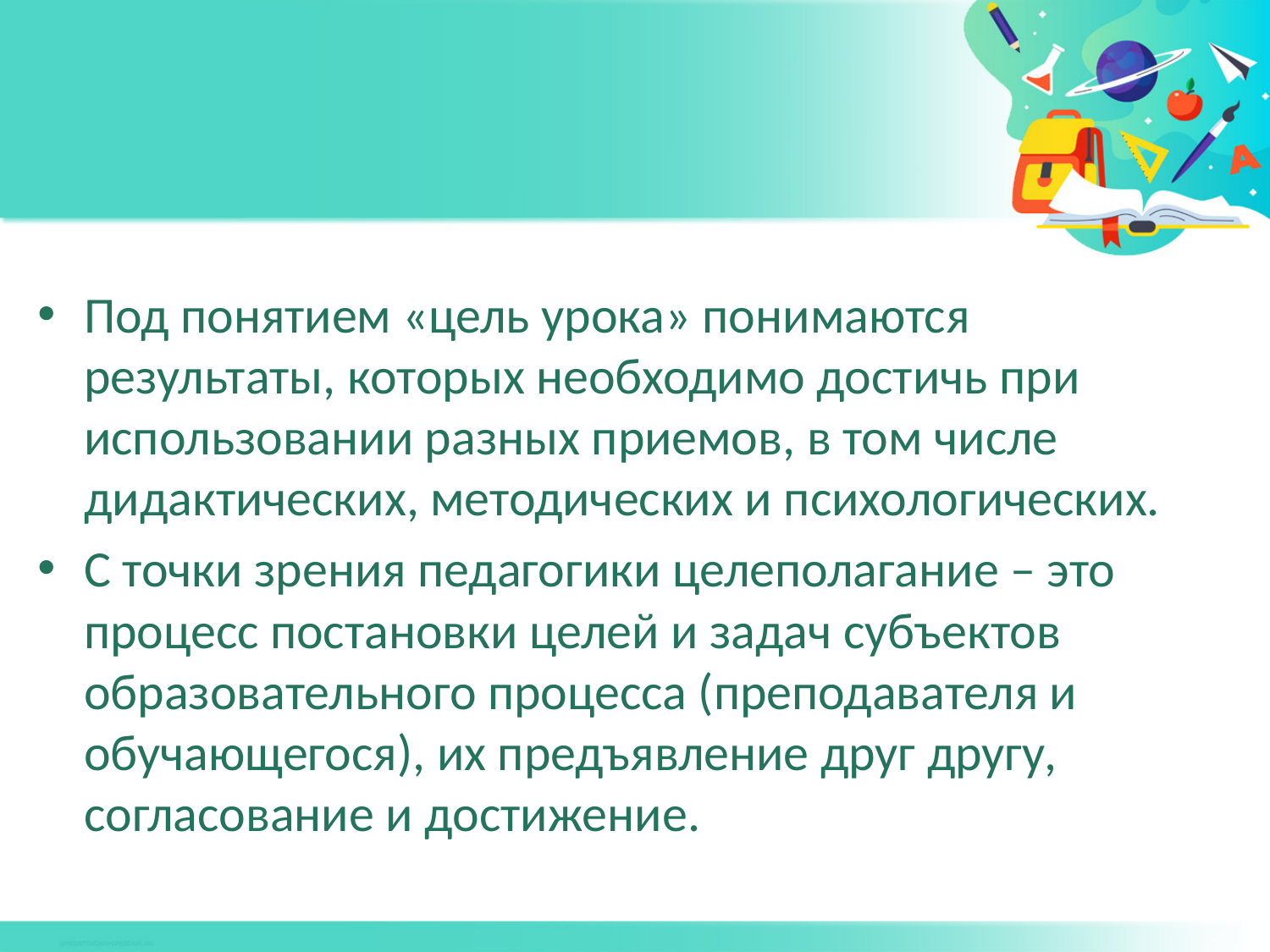

Под понятием «цель урока» понимаются результаты, которых необходимо достичь при использовании разных приемов, в том числе дидактических, методических и психологических.
С точки зрения педагогики целеполагание – это процесс постановки целей и задач субъектов образовательного процесса (преподавателя и обучающегося), их предъявление друг другу, согласование и достижение.